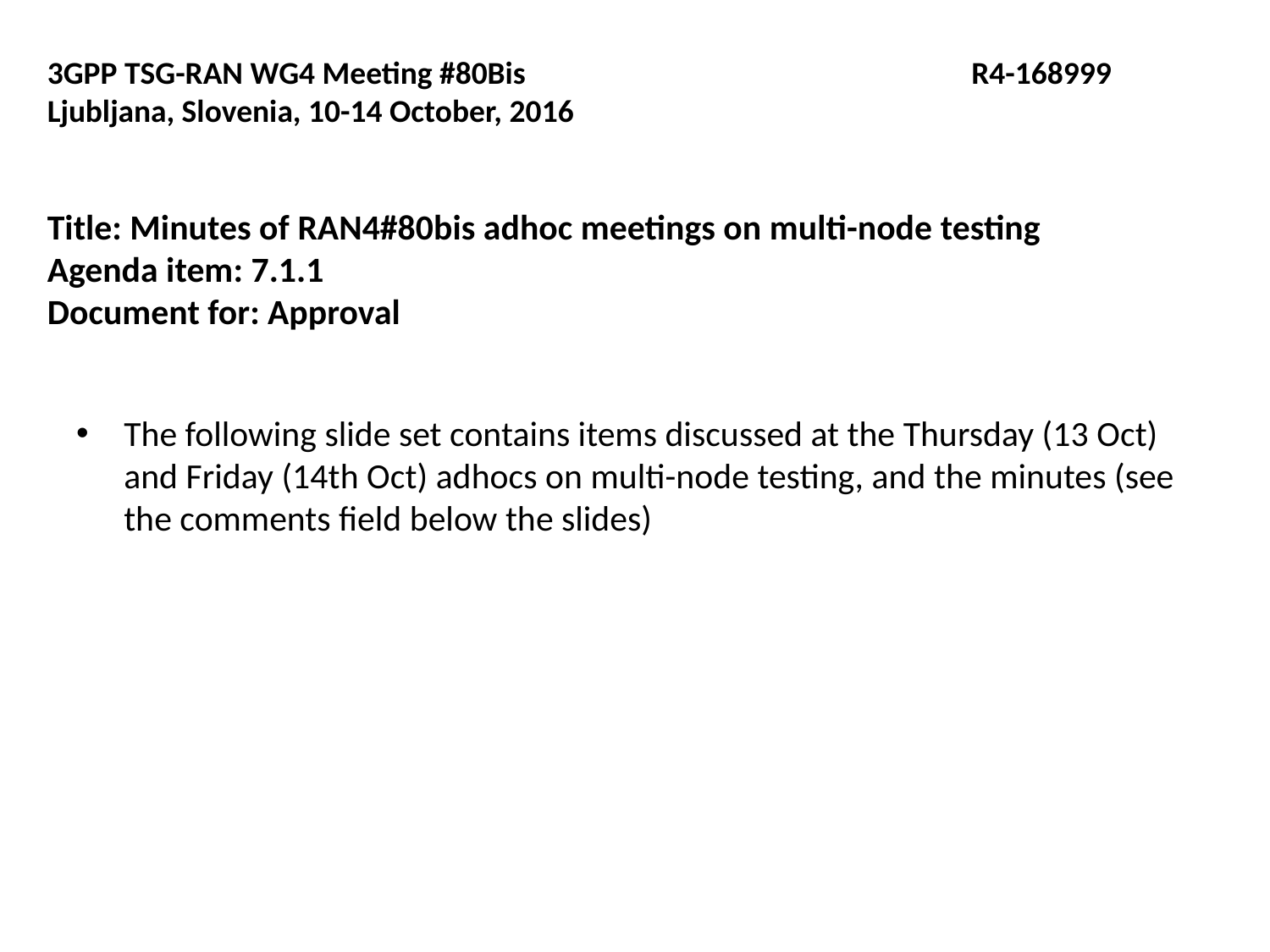

3GPP TSG-RAN WG4 Meeting #80Bis	                                                          R4-168999
Ljubljana, Slovenia, 10-14 October, 2016

Title: Minutes of RAN4#80bis adhoc meetings on multi-node testing
Agenda item: 7.1.1
Document for: Approval

The following slide set contains items discussed at the Thursday (13 Oct) and Friday (14th Oct) adhocs on multi-node testing, and the minutes (see the comments field below the slides)